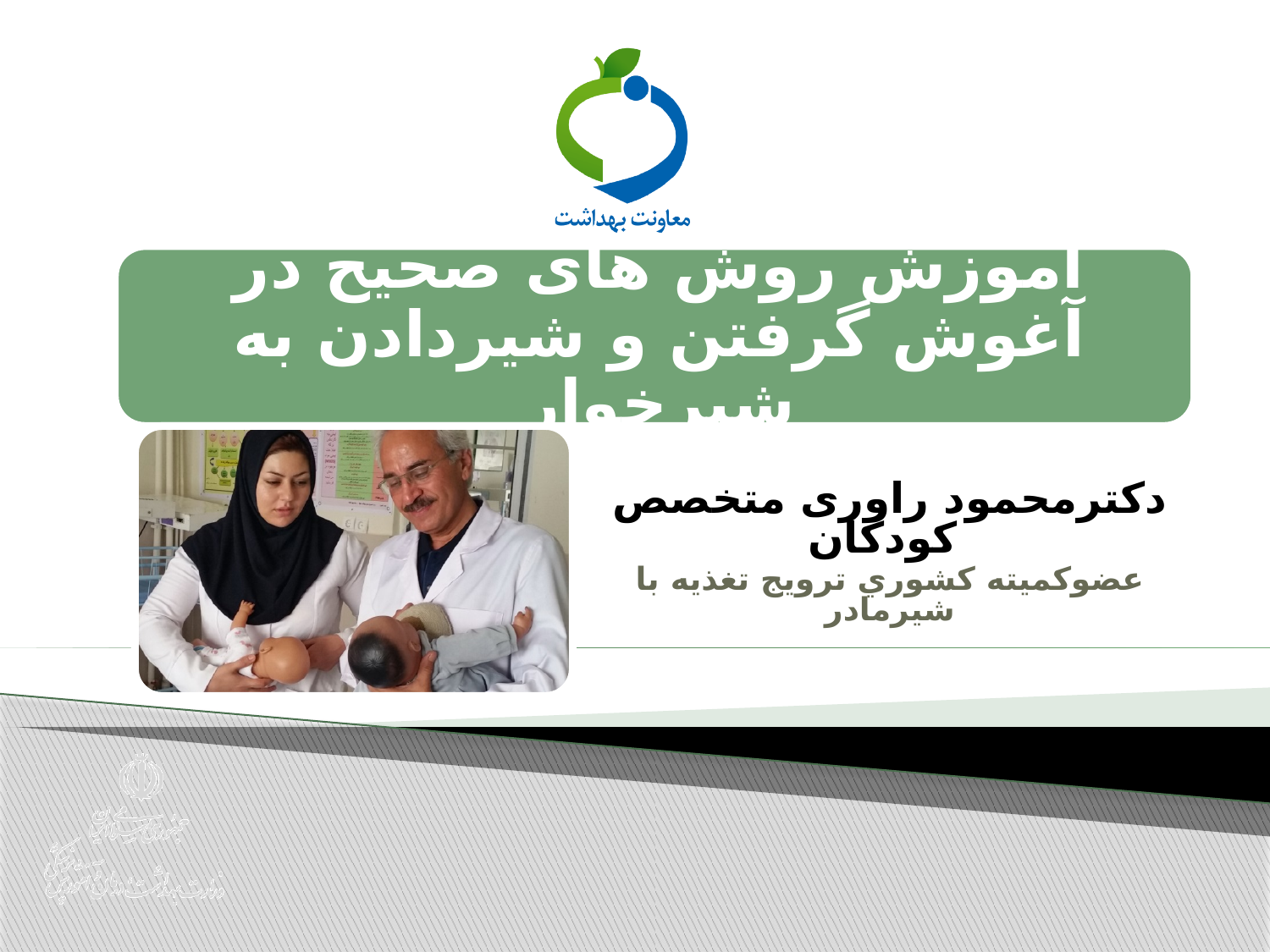

آموزش روش های صحیح در آغوش گرفتن و شیردادن به شیرخوار

دکترمحمود راوری متخصص کودکان
عضوكميته كشوري ترويج تغذيه با شيرمادر